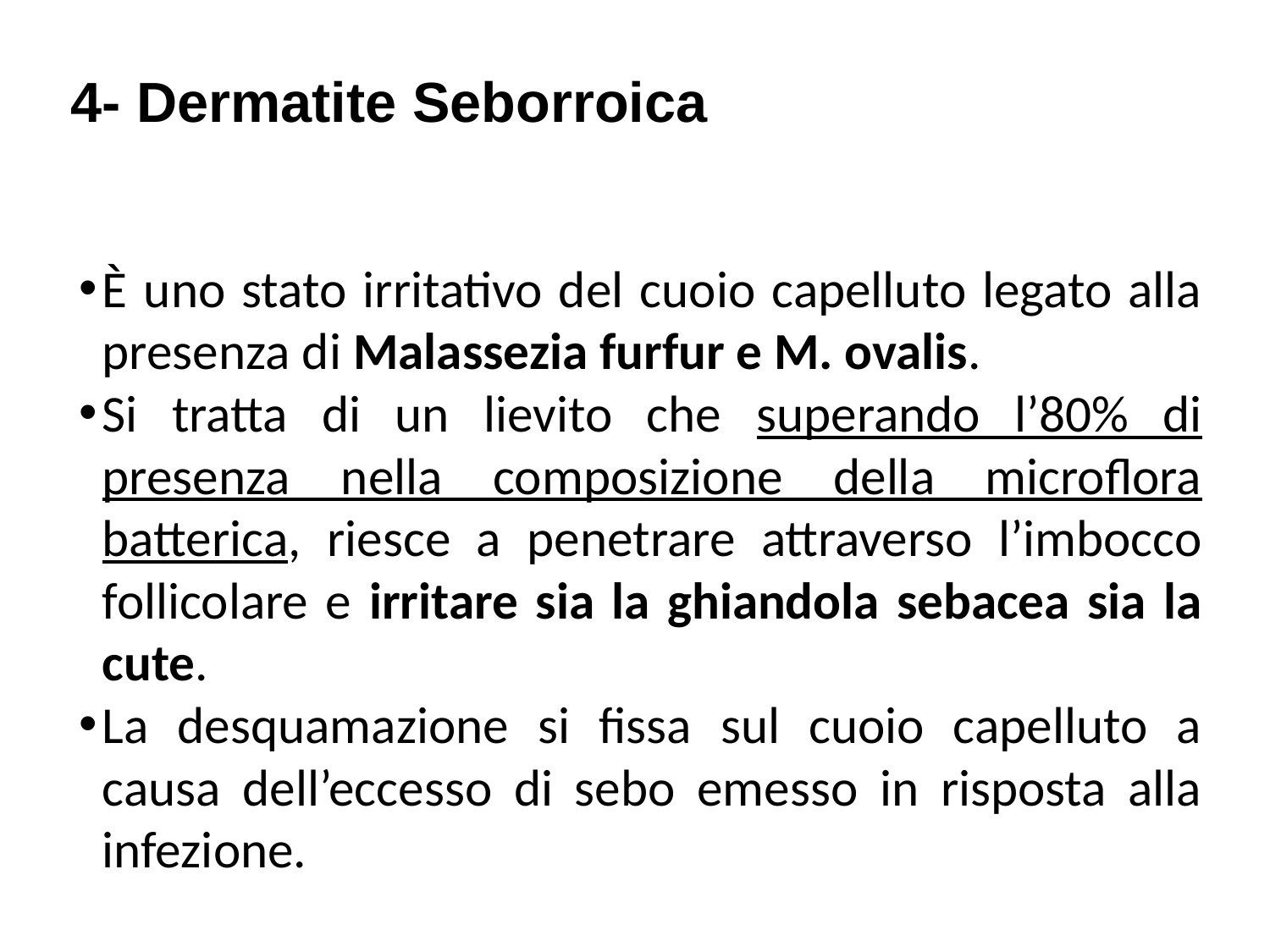

4- Dermatite Seborroica

È uno stato irritativo del cuoio capelluto legato alla presenza di Malassezia furfur e M. ovalis.
Si tratta di un lievito che superando l’80% di presenza nella composizione della microflora batterica, riesce a penetrare attraverso l’imbocco follicolare e irritare sia la ghiandola sebacea sia la cute.
La desquamazione si fissa sul cuoio capelluto a causa dell’eccesso di sebo emesso in risposta alla infezione.